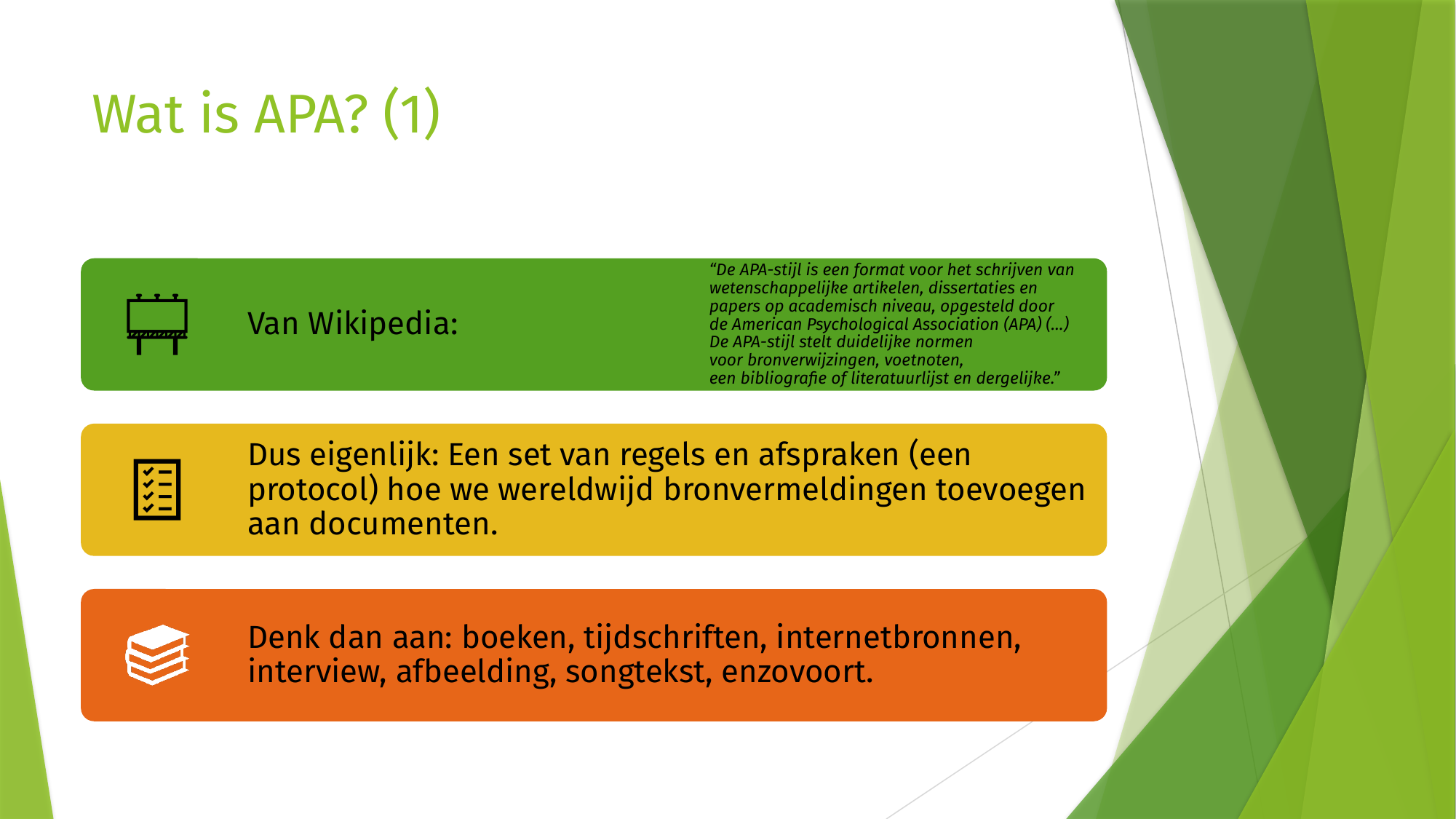

# Wat is APA? (1)
Van Wikipedia:
“De APA-stijl is een format voor het schrijven van wetenschappelijke artikelen, dissertaties en papers op academisch niveau, opgesteld door de American Psychological Association (APA) (…) De APA-stijl stelt duidelijke normen voor bronverwijzingen, voetnoten, een bibliografie of literatuurlijst en dergelijke.”
Dus eigenlijk: Een set van regels en afspraken (een protocol) hoe we wereldwijd bronvermeldingen toevoegen aan documenten.
Denk dan aan: boeken, tijdschriften, internetbronnen, interview, afbeelding, songtekst, enzovoort.